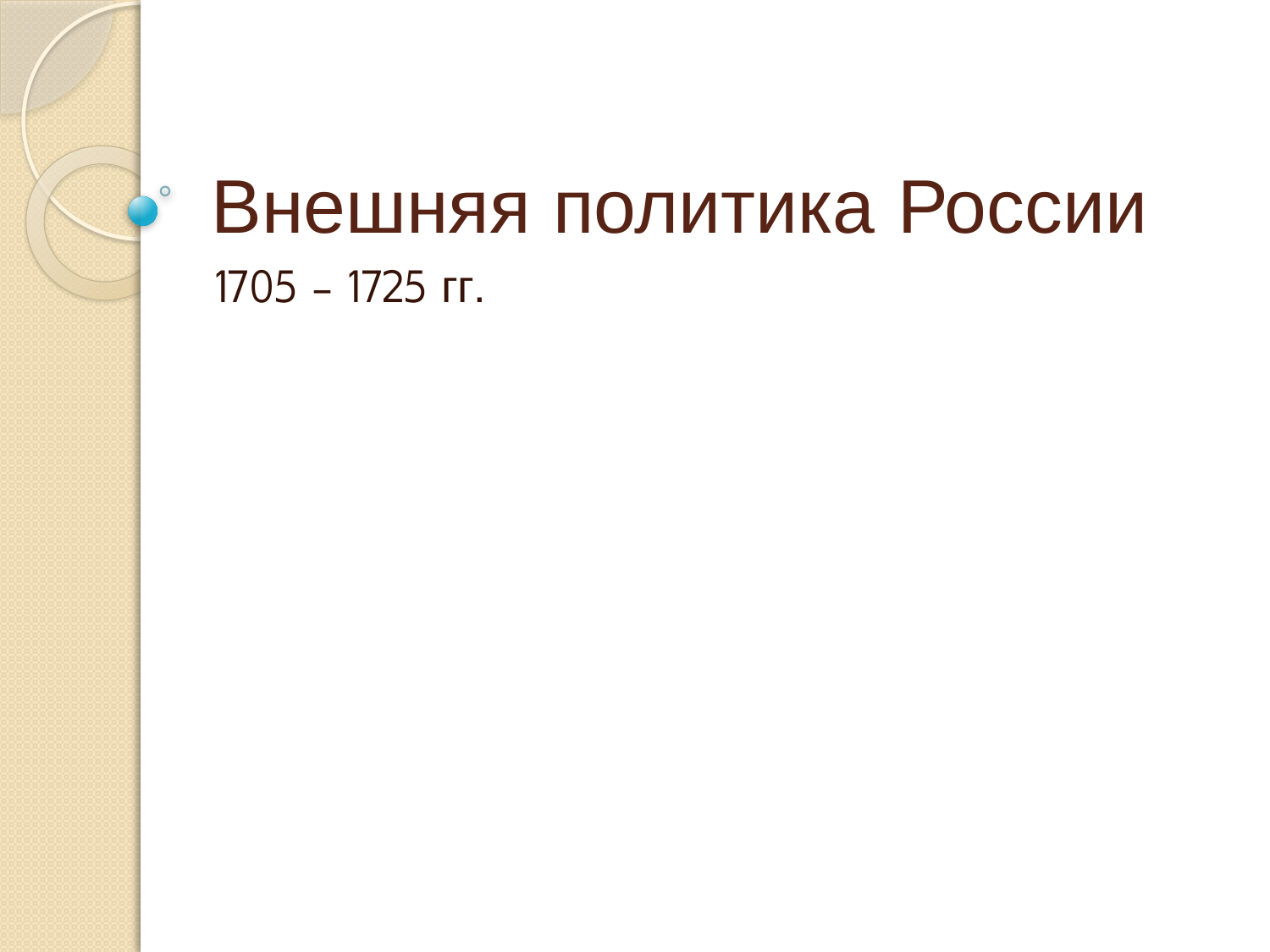

# Внешняя политика России
1705 – 1725 гг.